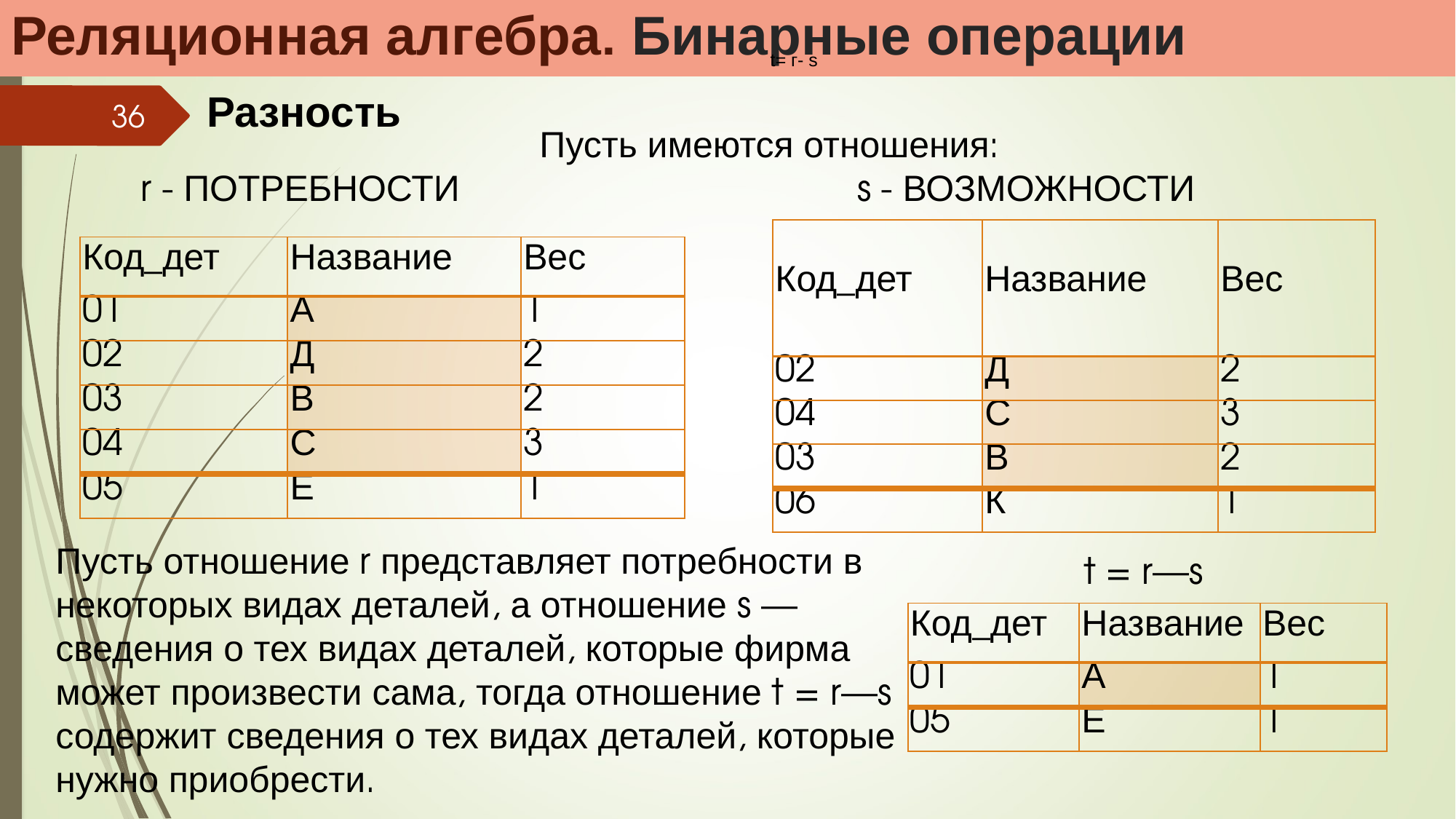

Реляционная алгебра. Бинарные операции
t= г- s
Разность
36
Пусть имеются отношения:
r - ПОТРЕБНОСТИ	                            s - ВОЗМОЖНОСТИ
| Код\_дет | Название | Вес |
| --- | --- | --- |
| 02 | Д | 2 |
| 04 | С | 3 |
| 03 | В | 2 |
| 06 | К | 1 |
| Код\_дет | Название | Вес |
| --- | --- | --- |
| 01 | А | 1 |
| 02 | Д | 2 |
| 03 | В | 2 |
| 04 | С | 3 |
| 05 | Е | 1 |

Пусть отношение r представляет потребности в некоторых видах деталей, а отношение s — сведения о тех видах деталей, которые фирма может произвести сама, тогда отношение t = r—s содержит сведения о тех видах деталей, которые нужно приобрести.

t = r—s
| Код\_дет | Название | Вес |
| --- | --- | --- |
| 01 | А | 1 |
| 05 | Е | 1 |